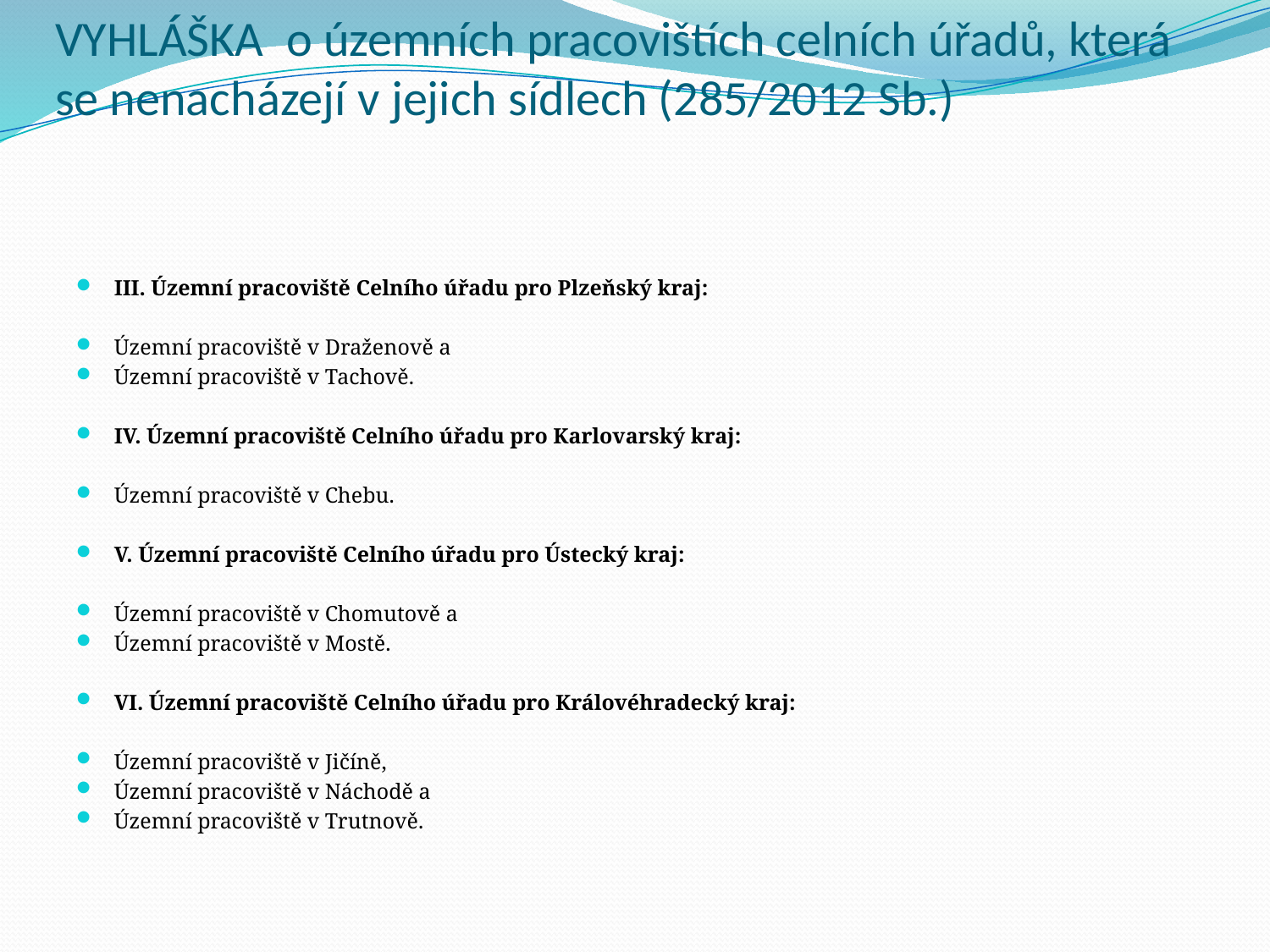

# VYHLÁŠKA  o územních pracovištích celních úřadů, která se nenacházejí v jejich sídlech (285/2012 Sb.)
III. Územní pracoviště Celního úřadu pro Plzeňský kraj:

Územní pracoviště v Draženově a
Územní pracoviště v Tachově.

IV. Územní pracoviště Celního úřadu pro Karlovarský kraj:

Územní pracoviště v Chebu.

V. Územní pracoviště Celního úřadu pro Ústecký kraj:

Územní pracoviště v Chomutově a
Územní pracoviště v Mostě.

VI. Územní pracoviště Celního úřadu pro Královéhradecký kraj:

Územní pracoviště v Jičíně,
Územní pracoviště v Náchodě a
Územní pracoviště v Trutnově.